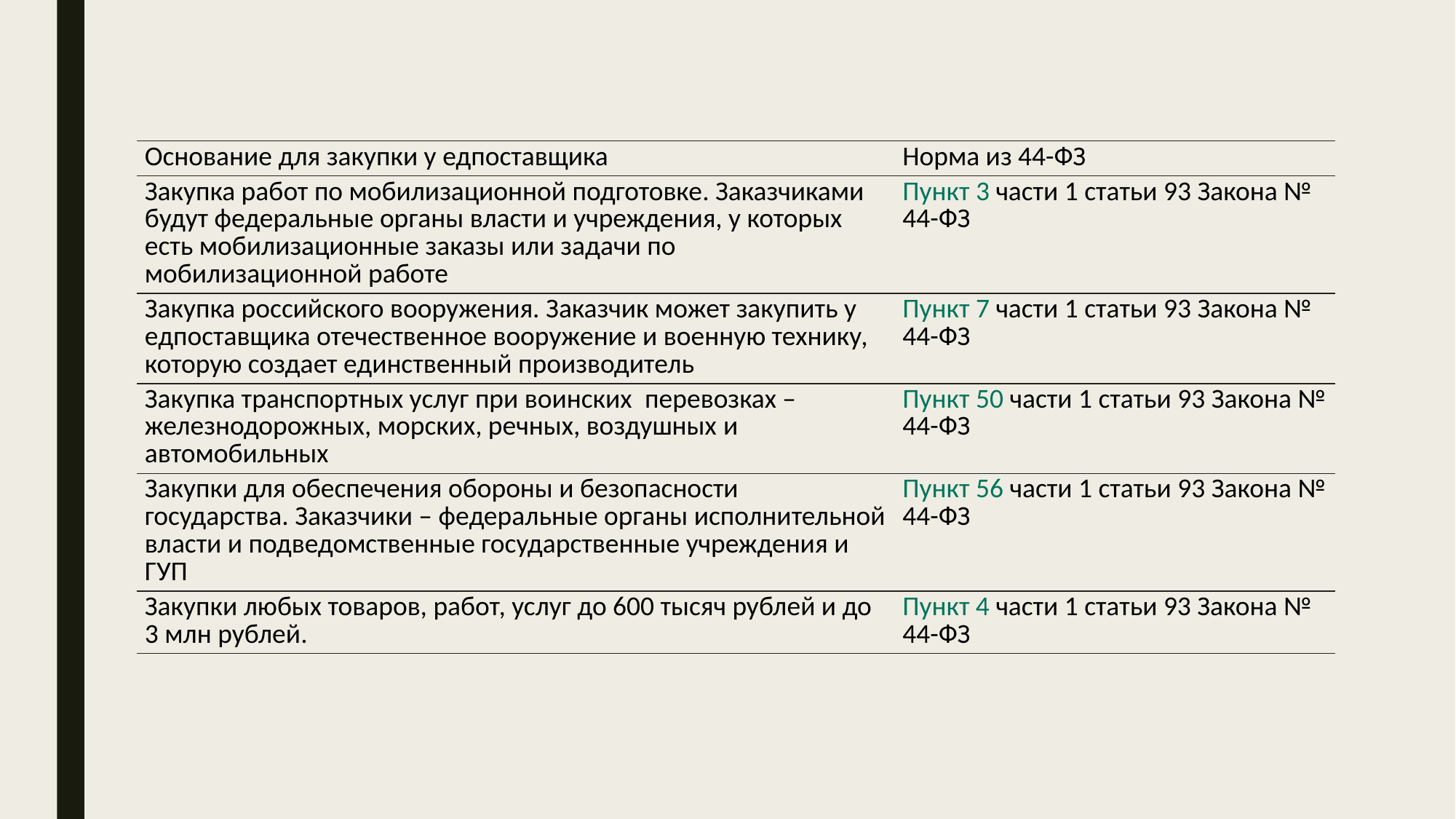

| Основание для закупки у едпоставщика | Норма из 44-ФЗ |
| --- | --- |
| Закупка работ по мобилизационной подготовке. Заказчиками будут федеральные органы власти и учреждения, у которых есть мобилизационные заказы или задачи по мобилизационной работе | Пункт 3 части 1 статьи 93 Закона № 44-ФЗ |
| Закупка российского вооружения. Заказчик может закупить у едпоставщика отечественное вооружение и военную технику, которую создает единственный производитель | Пункт 7 части 1 статьи 93 Закона № 44-ФЗ |
| Закупка транспортных услуг при воинских  перевозках – железнодорожных, морских, речных, воздушных и автомобильных | Пункт 50 части 1 статьи 93 Закона № 44-ФЗ |
| Закупки для обеспечения обороны и безопасности государства. Заказчики – федеральные органы исполнительной власти и подведомственные государственные учреждения и ГУП | Пункт 56 части 1 статьи 93 Закона № 44-ФЗ |
| Закупки любых товаров, работ, услуг до 600 тысяч рублей и до 3 млн рублей. | Пункт 4 части 1 статьи 93 Закона № 44-ФЗ |